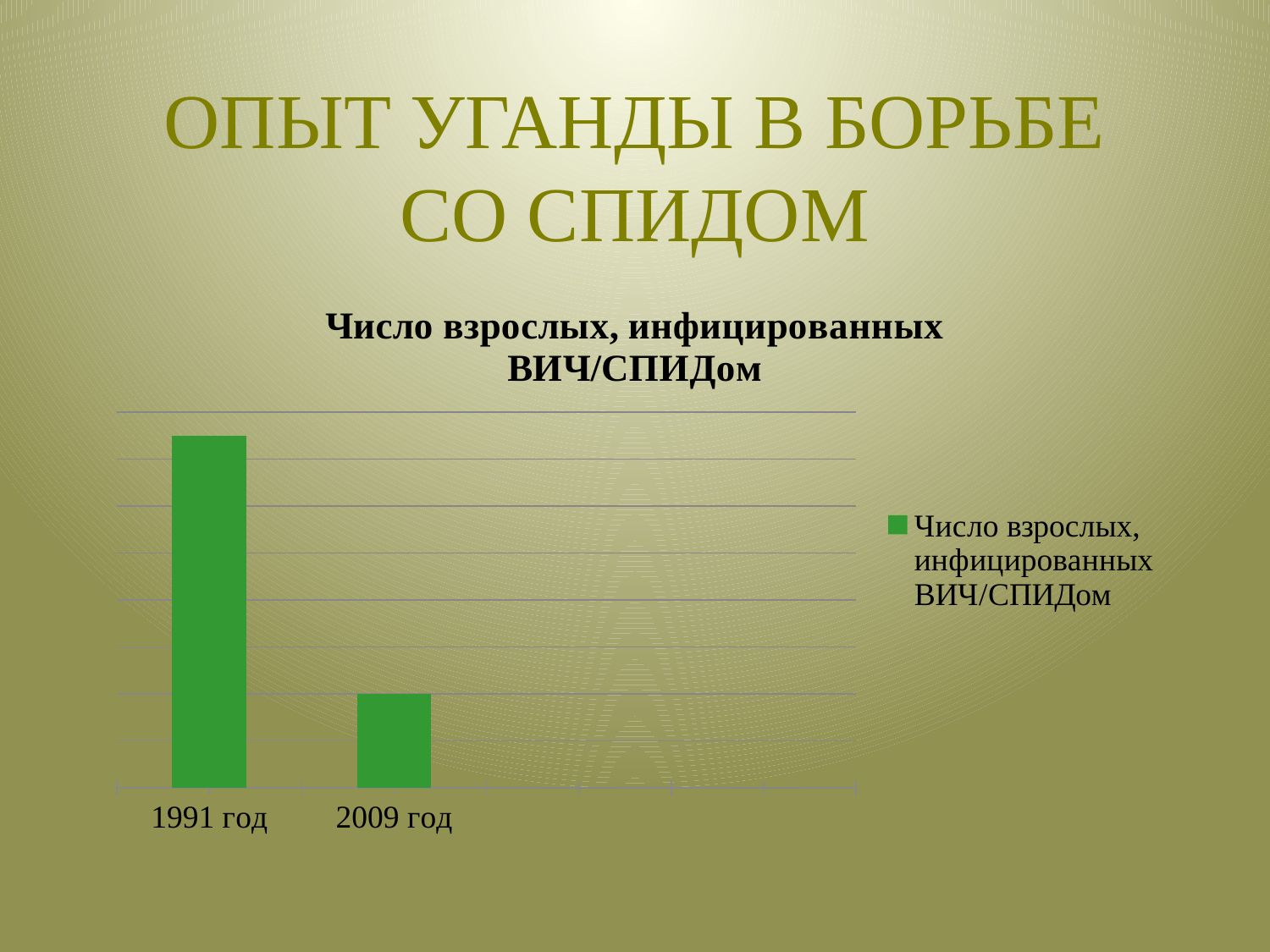

# ОПЫТ УГАНДЫ В БОРЬБЕ СО СПИДОМ

### Chart:

| Category | Число взрослых, инфицированных ВИЧ/СПИДом |
|---|---|
| 1991 год | 15.0 |
| 2009 год | 4.0 |